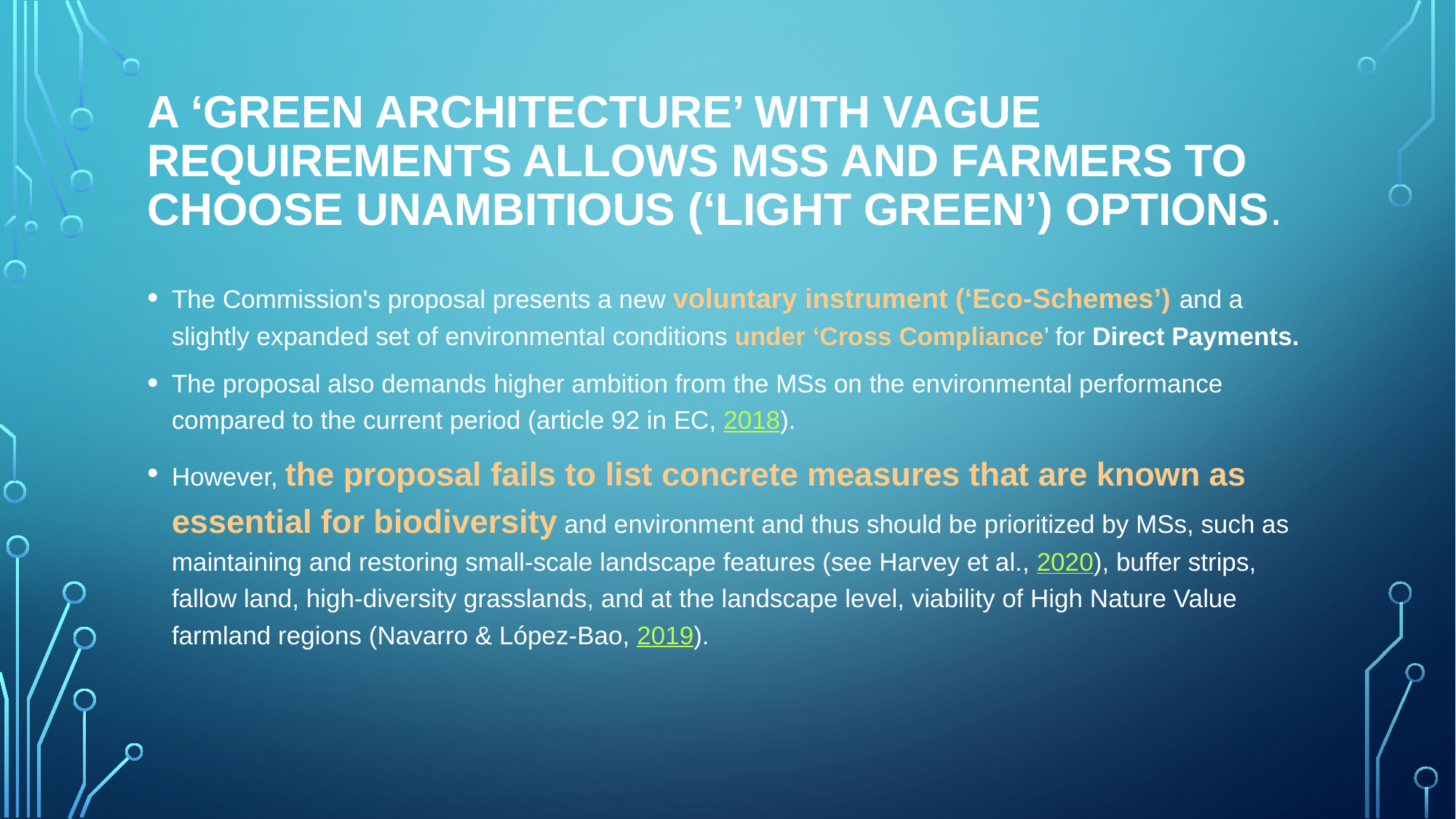

# A ‘Green Architecture’ with vague requirements allows MSs and farmers to choose unambitious (‘light green’) options.
The Commission's proposal presents a new voluntary instrument (‘Eco-Schemes’) and a slightly expanded set of environmental conditions under ‘Cross Compliance’ for Direct Payments.
The proposal also demands higher ambition from the MSs on the environmental performance compared to the current period (article 92 in EC, 2018).
However, the proposal fails to list concrete measures that are known as essential for biodiversity and environment and thus should be prioritized by MSs, such as maintaining and restoring small-scale landscape features (see Harvey et al., 2020), buffer strips, fallow land, high-diversity grasslands, and at the landscape level, viability of High Nature Value farmland regions (Navarro & López-Bao, 2019).